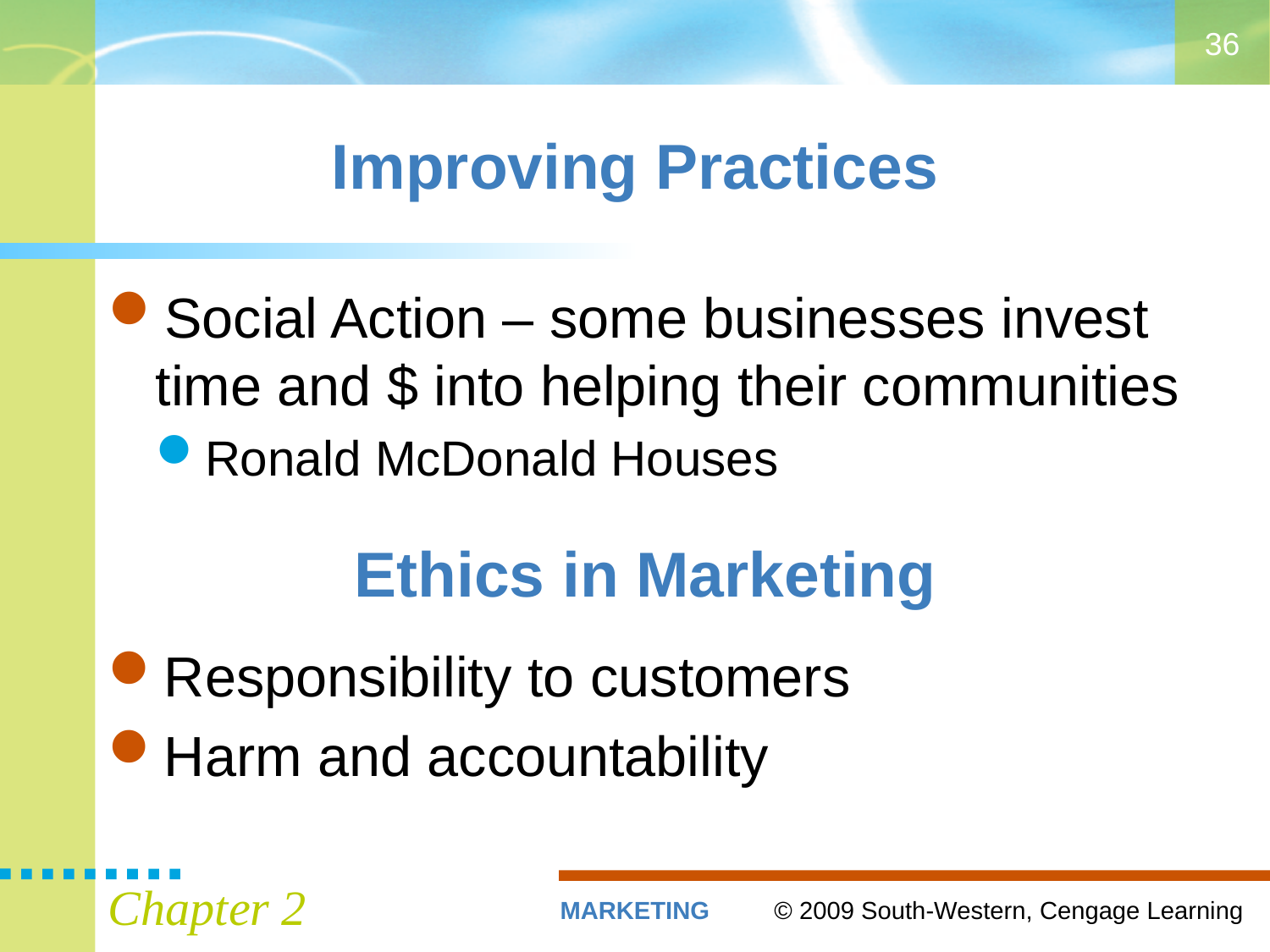

36
# Improving Practices
Social Action – some businesses invest time and $ into helping their communities
Ronald McDonald Houses
Ethics in Marketing
Responsibility to customers
Harm and accountability
Chapter 2